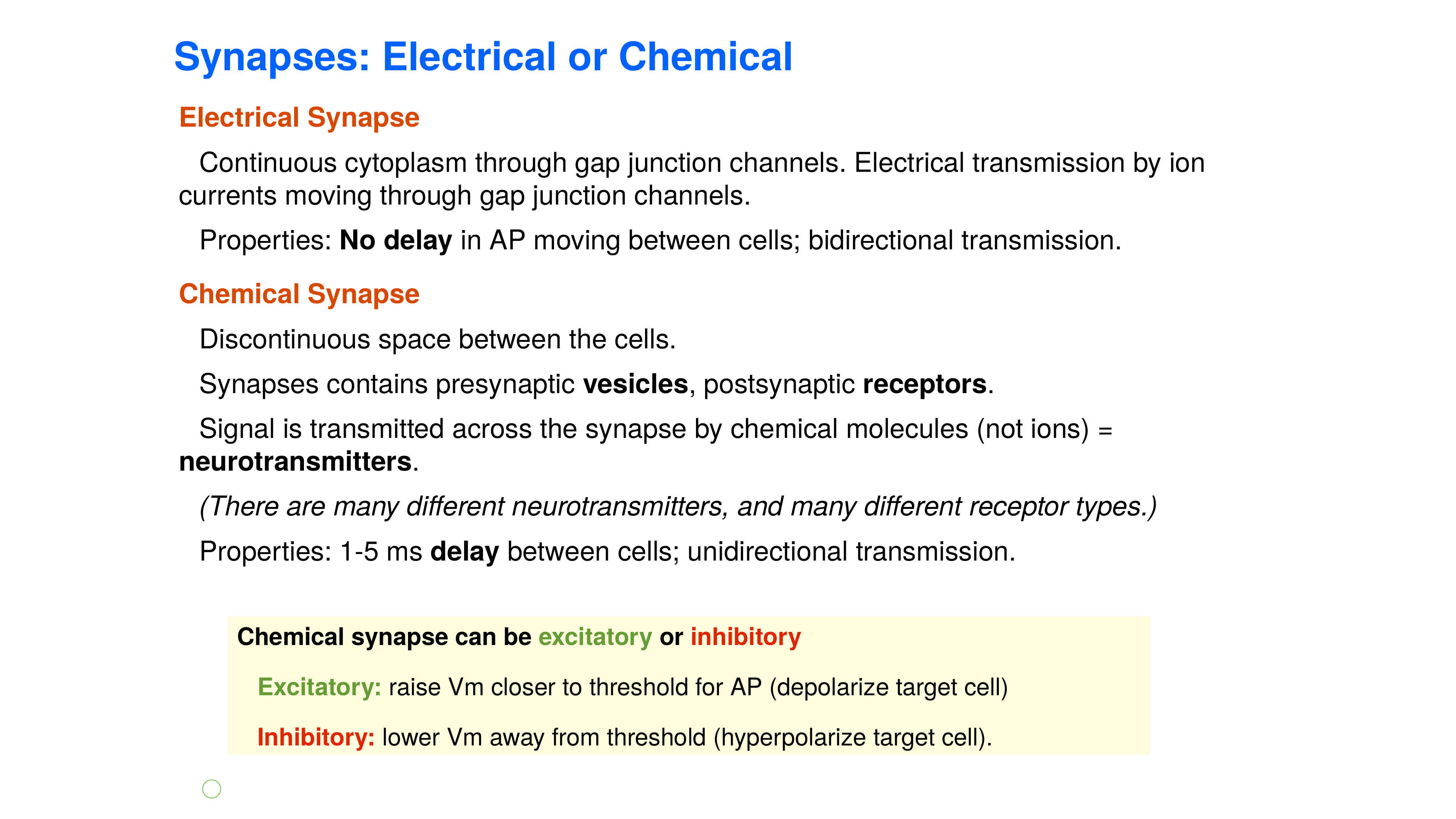

Synapses: Electrical or Chemical
Electrical Synapse
Continuous cytoplasm through gap junction channels. Electrical transmission by ion currents moving through gap junction channels.
Properties: No delay in AP moving between cells; bidirectional transmission.
Chemical Synapse
Discontinuous space between the cells.
Synapses contains presynaptic vesicles, postsynaptic receptors.
Signal is transmitted across the synapse by chemical molecules (not ions) = neurotransmitters.
(There are many different neurotransmitters, and many different receptor types.)
Properties: 1-5 ms delay between cells; unidirectional transmission.
Chemical synapse can be excitatory or inhibitory
Excitatory: raise Vm closer to threshold for AP (depolarize target cell)
Inhibitory: lower Vm away from threshold (hyperpolarize target cell).